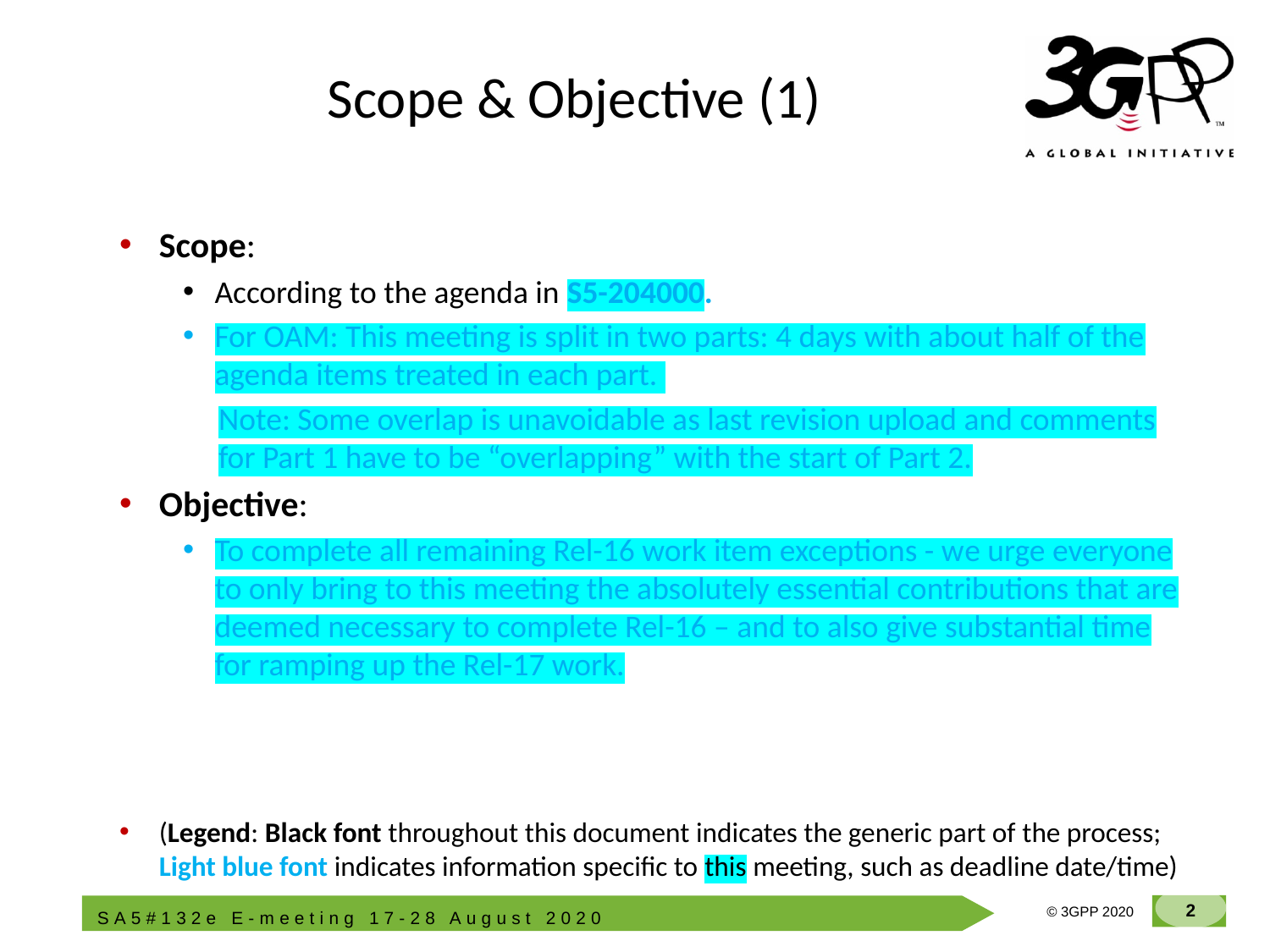

# Scope & Objective (1)
Scope:
According to the agenda in S5-204000.
For OAM: This meeting is split in two parts: 4 days with about half of the agenda items treated in each part.
Note: Some overlap is unavoidable as last revision upload and comments for Part 1 have to be “overlapping” with the start of Part 2.
Objective:
To complete all remaining Rel-16 work item exceptions - we urge everyone to only bring to this meeting the absolutely essential contributions that are deemed necessary to complete Rel-16 – and to also give substantial time for ramping up the Rel-17 work.

(Legend: Black font throughout this document indicates the generic part of the process; Light blue font indicates information specific to this meeting, such as deadline date/time)